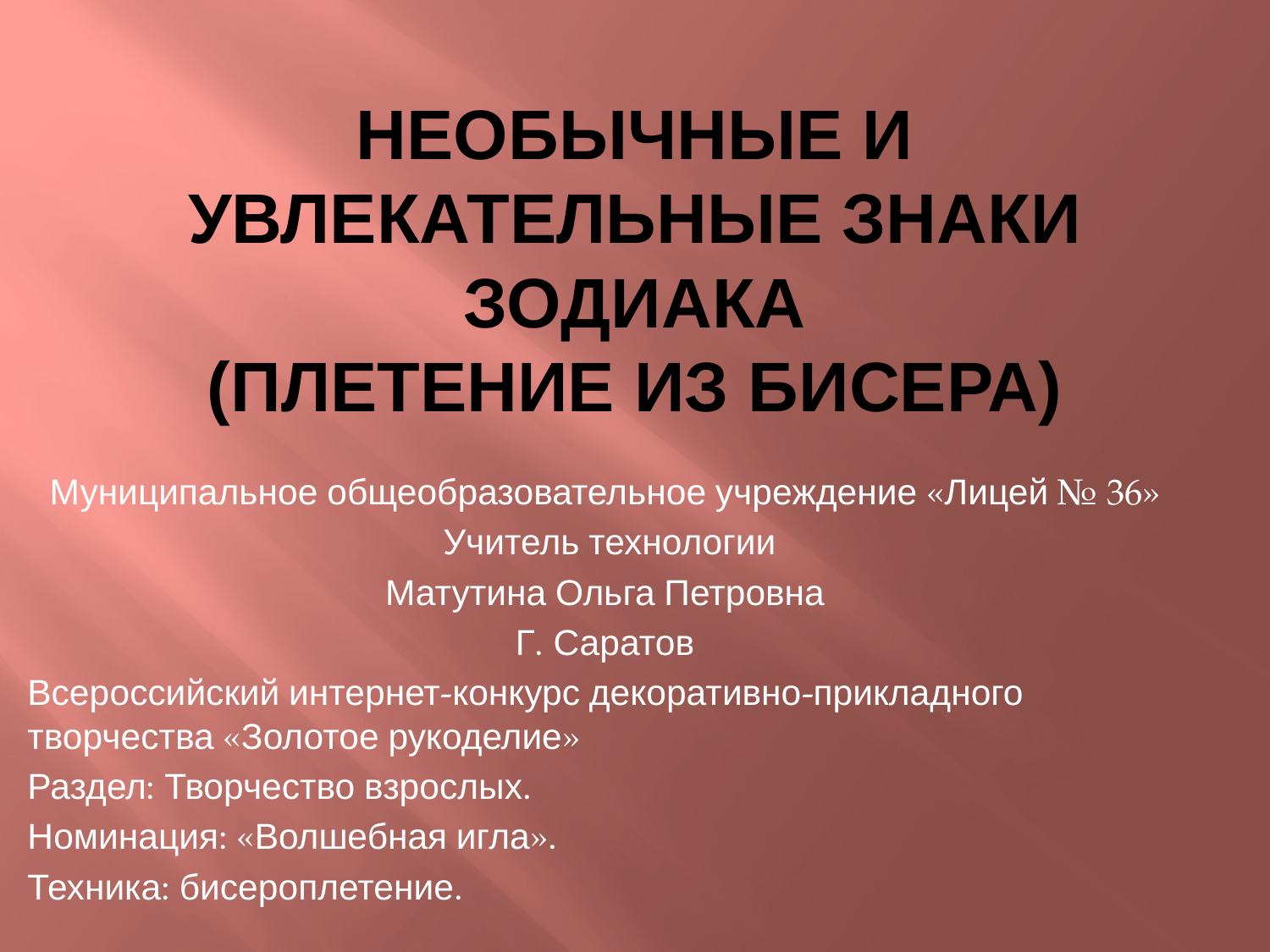

# Необычные и увлекательные знаки зодиака (ПЛЕТЕНИЕ ИЗ БИСЕРА)
Муниципальное общеобразовательное учреждение «Лицей № 36»
 Учитель технологии
Матутина Ольга Петровна
Г. Саратов
Всероссийский интернет-конкурс декоративно-прикладного творчества «Золотое рукоделие»
Раздел: Творчество взрослых.
Номинация: «Волшебная игла».
Техника: бисероплетение.